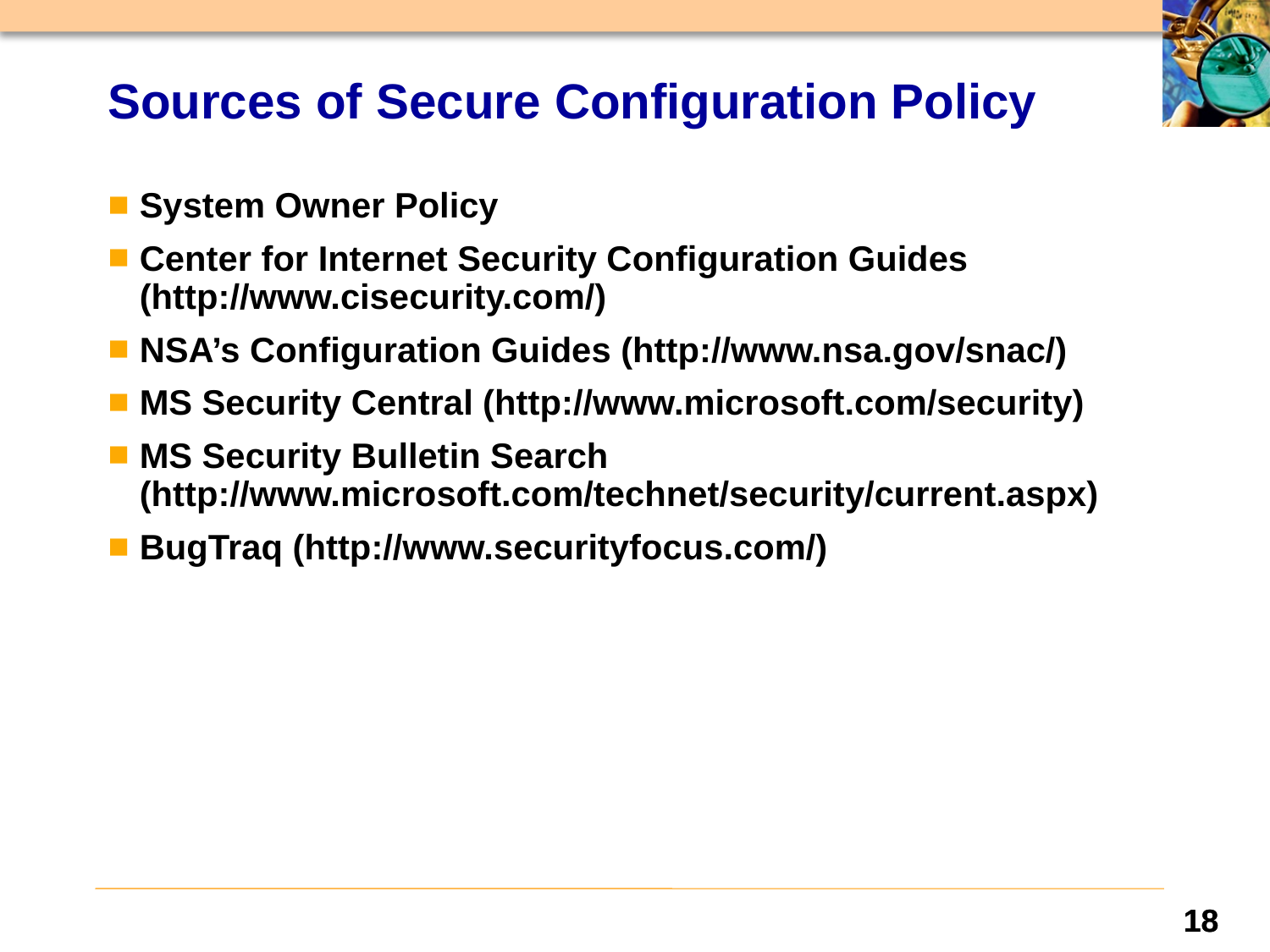

# Sources of Secure Configuration Policy
System Owner Policy
Center for Internet Security Configuration Guides (http://www.cisecurity.com/)
NSA’s Configuration Guides (http://www.nsa.gov/snac/)
MS Security Central (http://www.microsoft.com/security)
MS Security Bulletin Search (http://www.microsoft.com/technet/security/current.aspx)
BugTraq (http://www.securityfocus.com/)

18